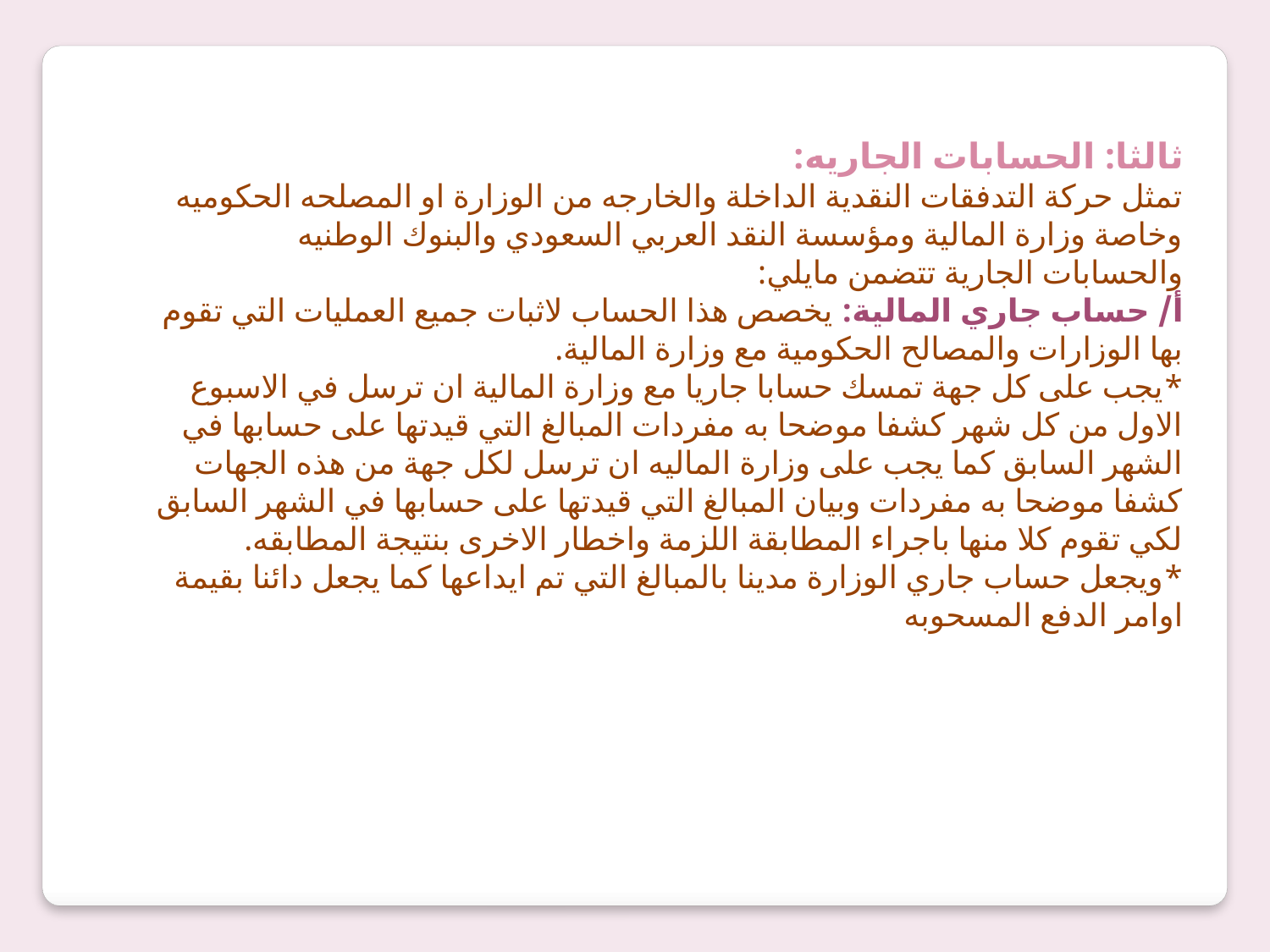

ثالثا: الحسابات الجاريه:
تمثل حركة التدفقات النقدية الداخلة والخارجه من الوزارة او المصلحه الحكوميه وخاصة وزارة المالية ومؤسسة النقد العربي السعودي والبنوك الوطنيه
والحسابات الجارية تتضمن مايلي:
أ/ حساب جاري المالية: يخصص هذا الحساب لاثبات جميع العمليات التي تقوم بها الوزارات والمصالح الحكومية مع وزارة المالية.
*يجب على كل جهة تمسك حسابا جاريا مع وزارة المالية ان ترسل في الاسبوع الاول من كل شهر كشفا موضحا به مفردات المبالغ التي قيدتها على حسابها في الشهر السابق كما يجب على وزارة الماليه ان ترسل لكل جهة من هذه الجهات كشفا موضحا به مفردات وبيان المبالغ التي قيدتها على حسابها في الشهر السابق لكي تقوم كلا منها باجراء المطابقة اللزمة واخطار الاخرى بنتيجة المطابقه.
*ويجعل حساب جاري الوزارة مدينا بالمبالغ التي تم ايداعها كما يجعل دائنا بقيمة اوامر الدفع المسحوبه